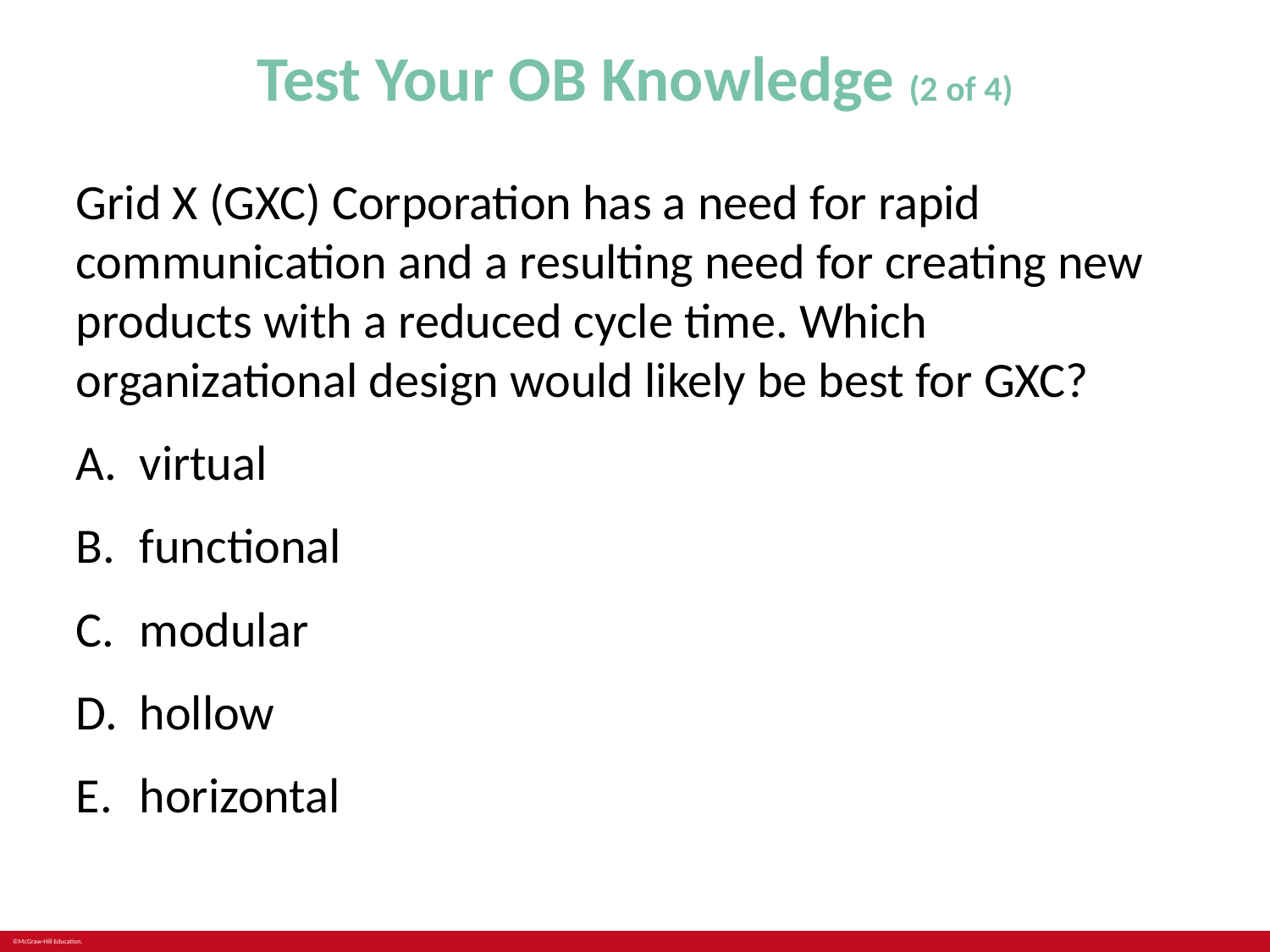

# Test Your OB Knowledge (2 of 4)
Grid X (GXC) Corporation has a need for rapid communication and a resulting need for creating new products with a reduced cycle time. Which organizational design would likely be best for GXC?
virtual
functional
modular
hollow
horizontal